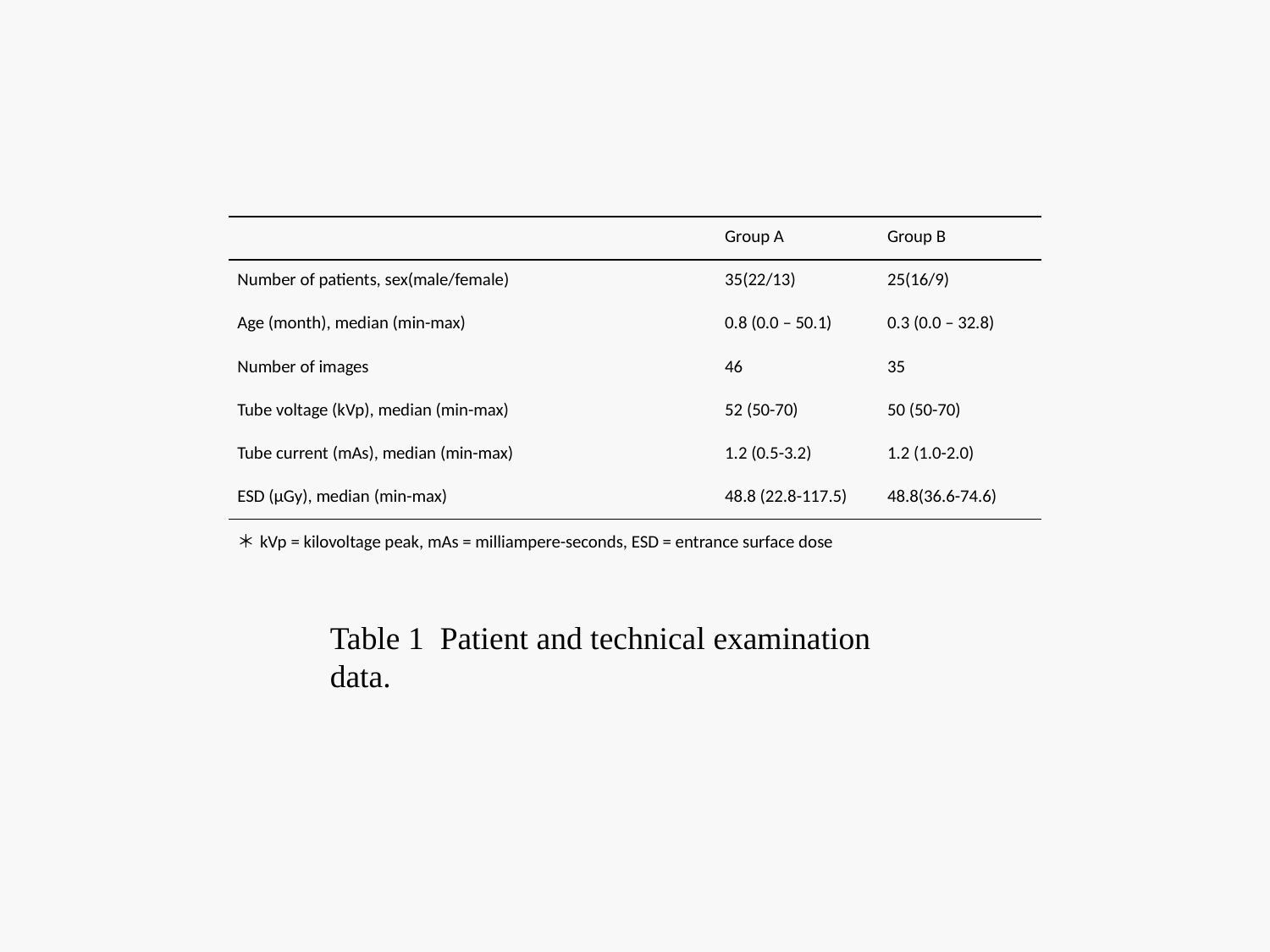

|  | Group A | Group B |
| --- | --- | --- |
| Number of patients, sex(male/female) | 35(22/13) | 25(16/9) |
| Age (month), median (min-max) | 0.8 (0.0 – 50.1) | 0.3 (0.0 – 32.8) |
| Number of images | 46 | 35 |
| Tube voltage (kVp), median (min-max) | 52 (50-70) | 50 (50-70) |
| Tube current (mAs), median (min-max) | 1.2 (0.5-3.2) | 1.2 (1.0-2.0) |
| ESD (μGy), median (min-max) | 48.8 (22.8-117.5) | 48.8(36.6-74.6) |
| ＊kVp = kilovoltage peak, mAs = milliampere-seconds, ESD = entrance surface dose |  |  |
Table 1  Patient and technical examination data.